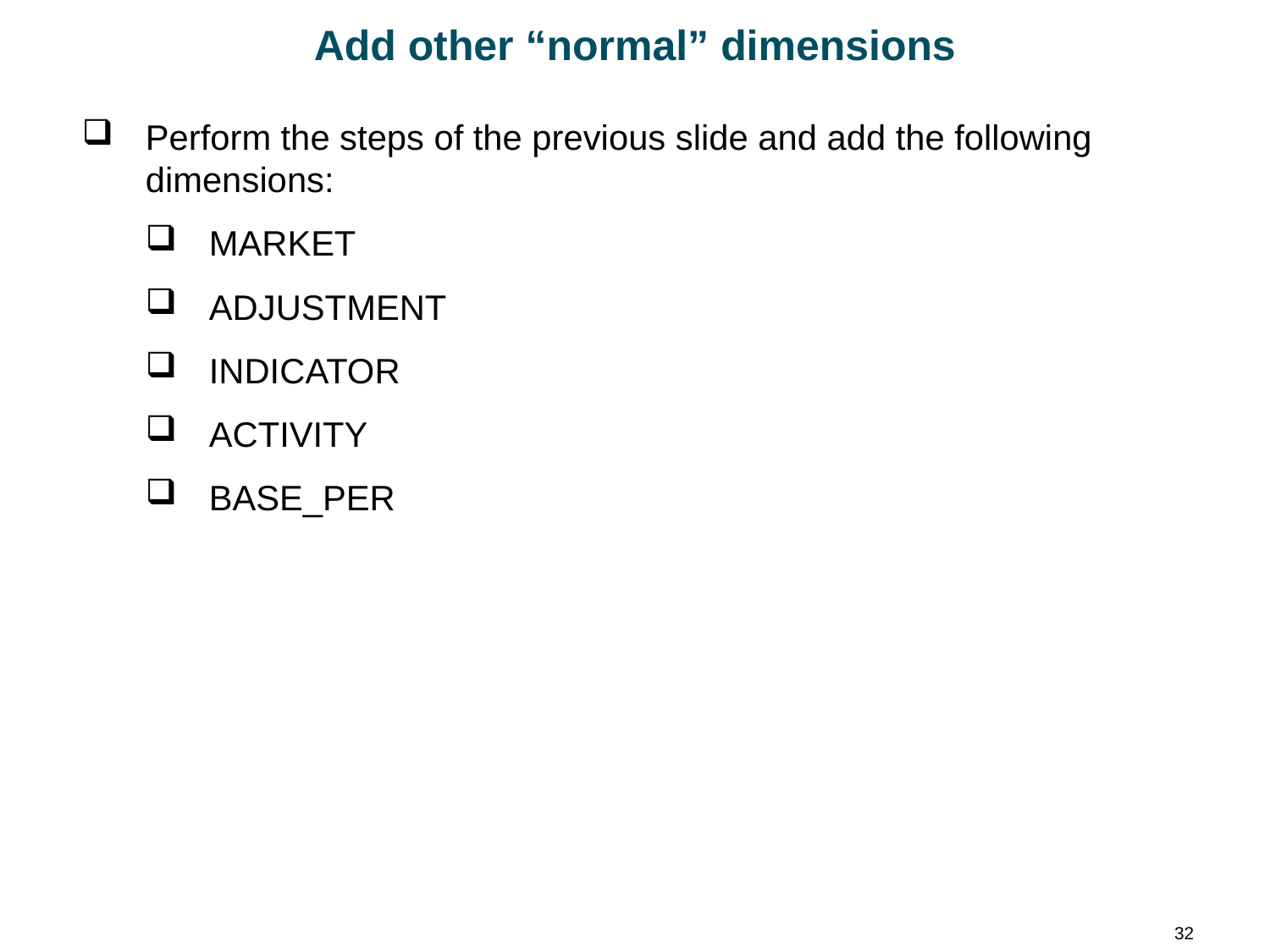

# Add other “normal” dimensions
Perform the steps of the previous slide and add the following dimensions:
MARKET
ADJUSTMENT
INDICATOR
ACTIVITY
BASE_PER

32